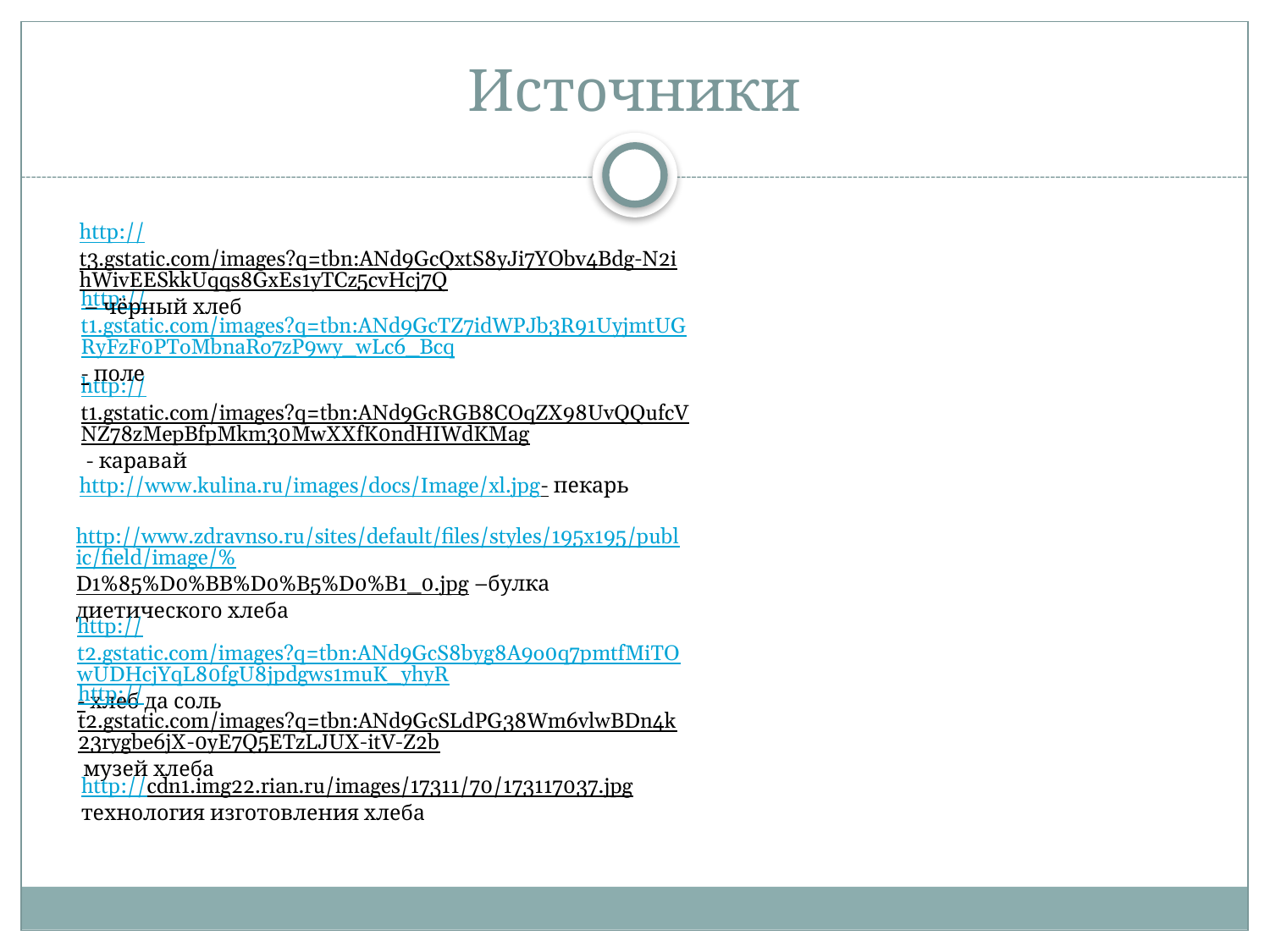

# Источники
http://t3.gstatic.com/images?q=tbn:ANd9GcQxtS8yJi7YObv4Bdg-N2ihWivEESkkUqqs8GxEs1yTCz5cvHcj7Q – чёрный хлеб
http://t1.gstatic.com/images?q=tbn:ANd9GcTZ7idWPJb3R91UyjmtUGRyFzF0PToMbnaRo7zP9wy_wLc6_Bcq- поле
http://t1.gstatic.com/images?q=tbn:ANd9GcRGB8COqZX98UvQQufcVNZ78zMepBfpMkm30MwXXfK0ndHIWdKMag - каравай
http://www.kulina.ru/images/docs/Image/xl.jpg- пекарь
http://www.zdravnso.ru/sites/default/files/styles/195x195/public/field/image/%D1%85%D0%BB%D0%B5%D0%B1_0.jpg –булка диетического хлеба
http://t2.gstatic.com/images?q=tbn:ANd9GcS8byg8A9o0q7pmtfMiTOwUDHcjYqL80fgU8jpdgws1muK_yhyR- хлеб да соль
http://t2.gstatic.com/images?q=tbn:ANd9GcSLdPG38Wm6vlwBDn4k23rygbe6jX-0yE7Q5ETzLJUX-itV-Z2b музей хлеба
http://cdn1.img22.rian.ru/images/17311/70/173117037.jpg технология изготовления хлеба